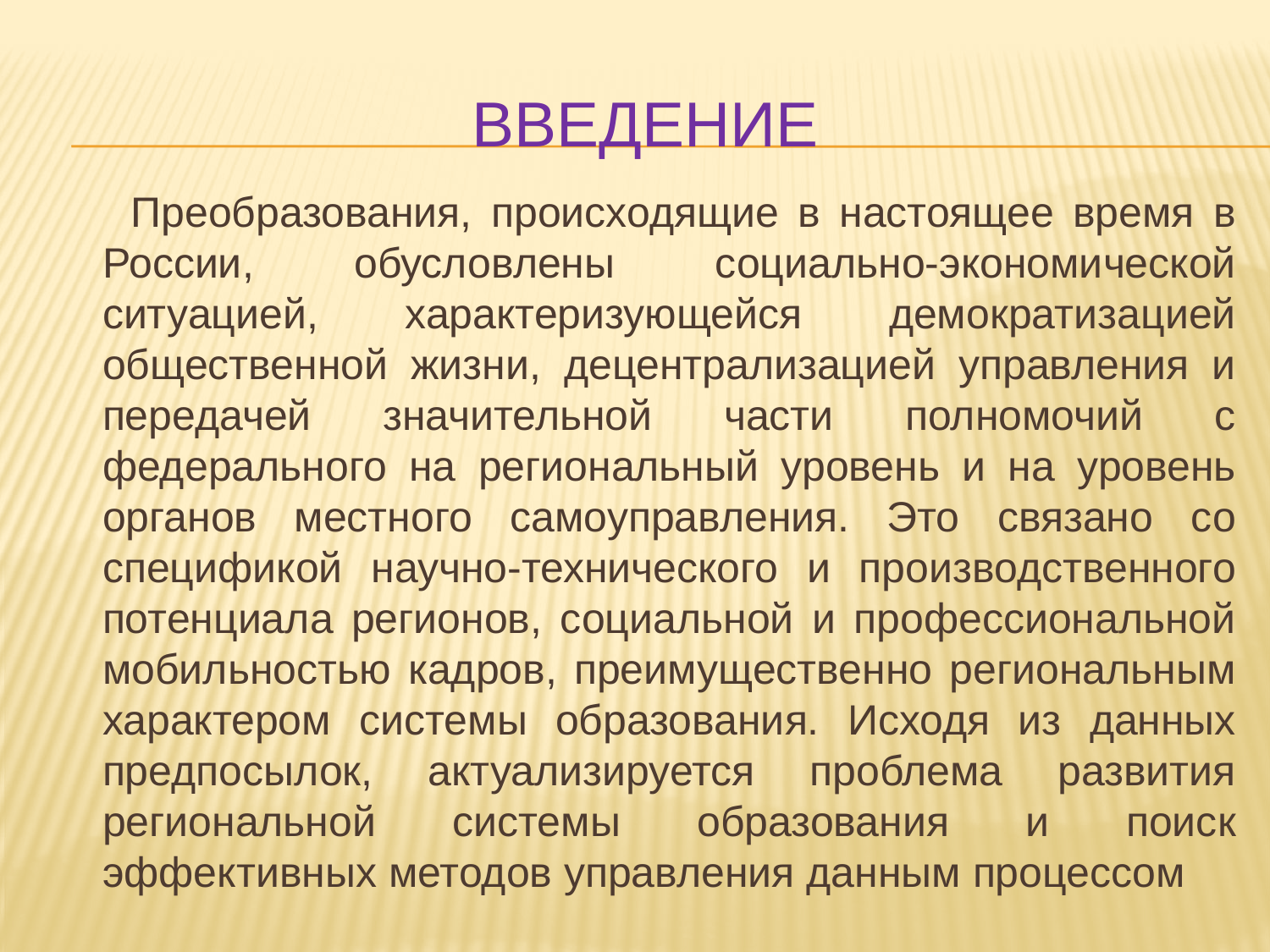

# Введение
    Преобразования, происходящие в настоящее время в России, обусловлены социально-экономической ситуацией, характеризующейся демократизацией общественной жизни, децентрализацией управления и передачей значительной части полномочий с федерального на региональный уровень и на уровень органов местного самоуправления. Это связано со спецификой научно-технического и производственного потенциала регионов, социальной и профессиональной мобильностью кадров, преимущественно региональным характером системы образования. Исходя из данных предпосылок, актуализируется проблема развития региональной системы образования и поиск эффективных методов управления данным процессом